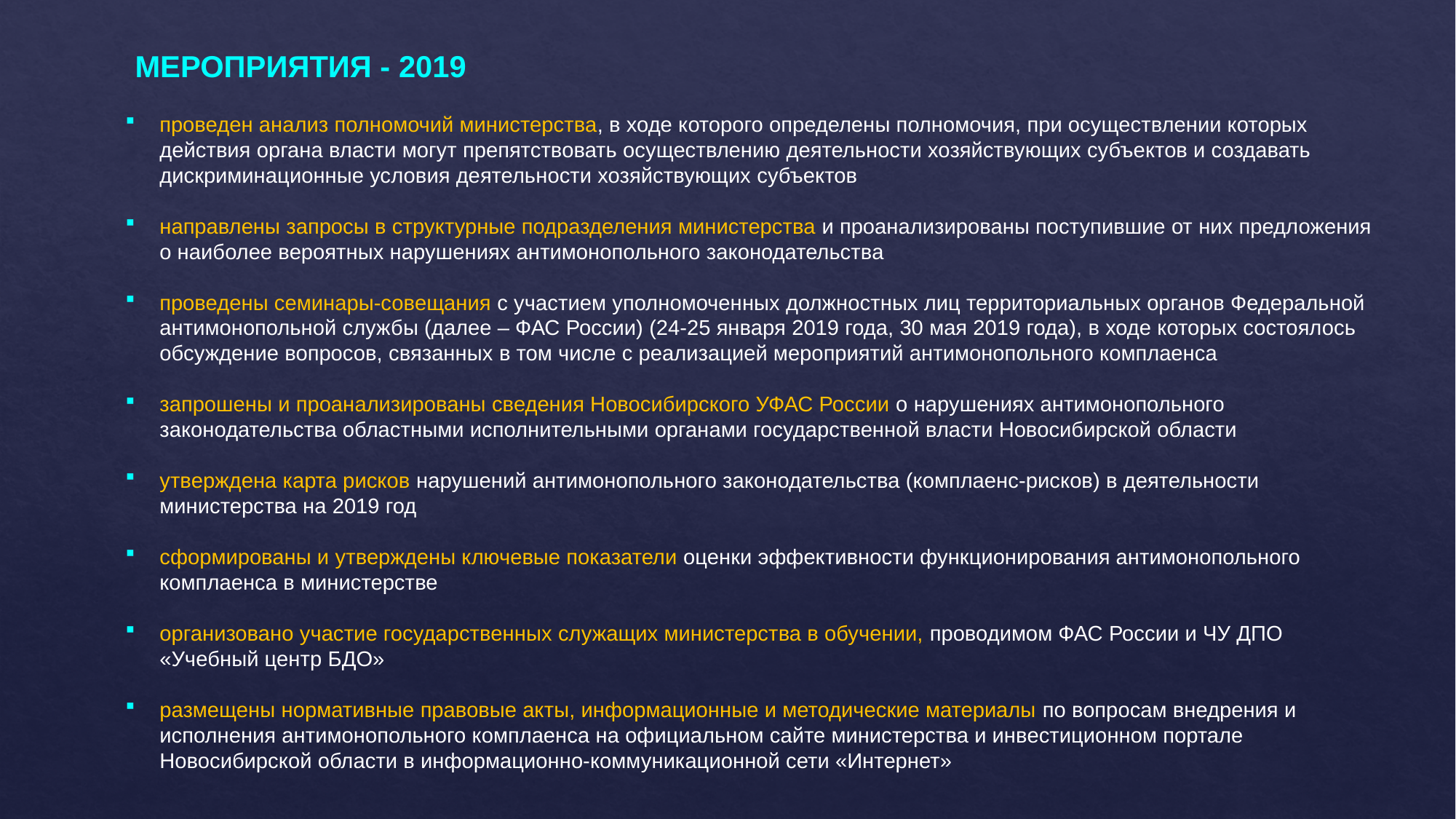

МЕРОПРИЯТИЯ - 2019

проведен анализ полномочий министерства, в ходе которого определены полномочия, при осуществлении которых действия органа власти могут препятствовать осуществлению деятельности хозяйствующих субъектов и создавать дискриминационные условия деятельности хозяйствующих субъектов

направлены запросы в структурные подразделения министерства и проанализированы поступившие от них предложения о наиболее вероятных нарушениях антимонопольного законодательства

проведены семинары-совещания с участием уполномоченных должностных лиц территориальных органов Федеральной антимонопольной службы (далее – ФАС России) (24-25 января 2019 года, 30 мая 2019 года), в ходе которых состоялось обсуждение вопросов, связанных в том числе с реализацией мероприятий антимонопольного комплаенса

запрошены и проанализированы сведения Новосибирского УФАС России о нарушениях антимонопольного законодательства областными исполнительными органами государственной власти Новосибирской области

утверждена карта рисков нарушений антимонопольного законодательства (комплаенс-рисков) в деятельности министерства на 2019 год

сформированы и утверждены ключевые показатели оценки эффективности функционирования антимонопольного комплаенса в министерстве

организовано участие государственных служащих министерства в обучении, проводимом ФАС России и ЧУ ДПО «Учебный центр БДО»

размещены нормативные правовые акты, информационные и методические материалы по вопросам внедрения и исполнения антимонопольного комплаенса на официальном сайте министерства и инвестиционном портале Новосибирской области в информационно-коммуникационной сети «Интернет»